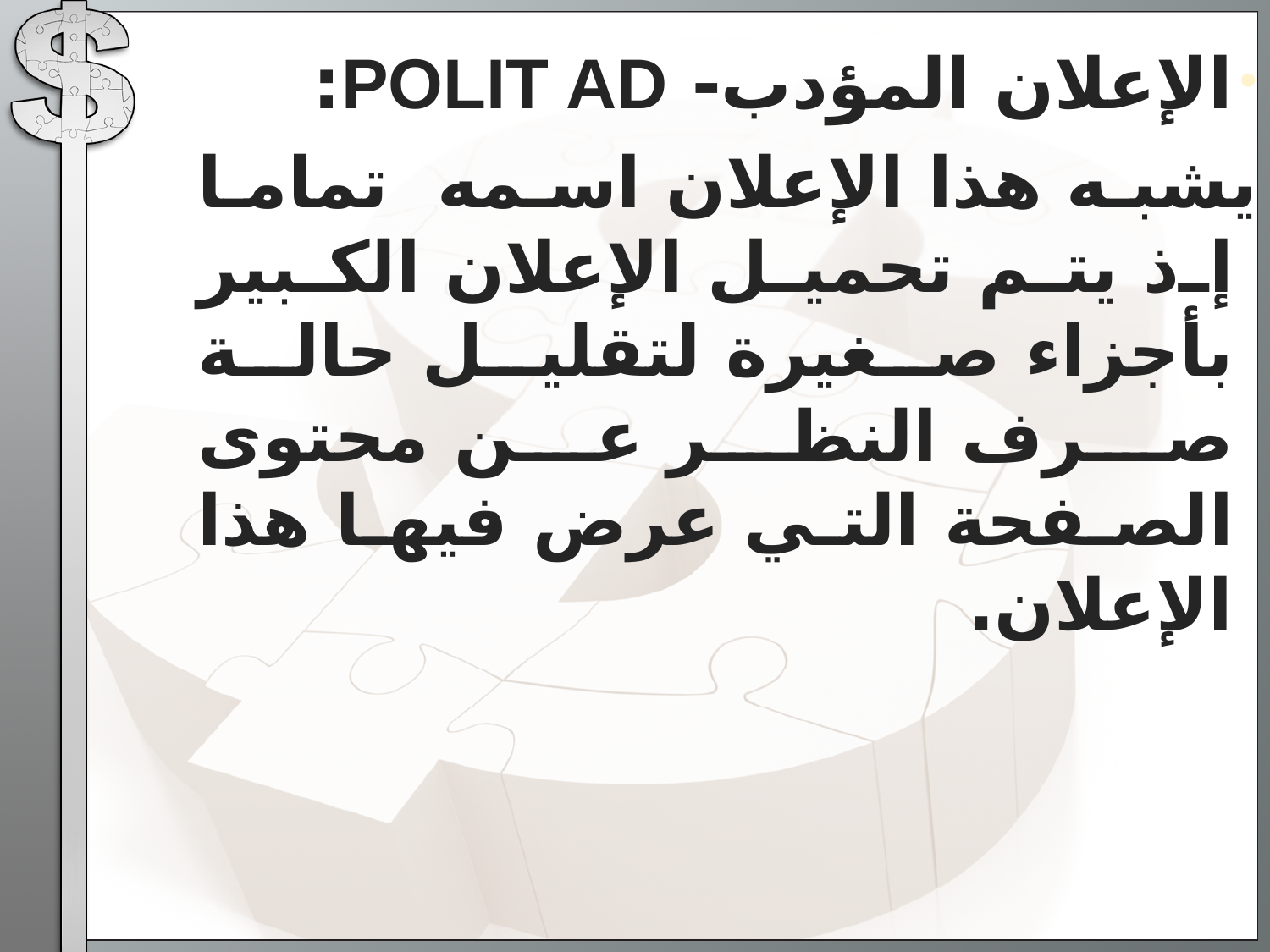

الإعلان المؤدب- POLIT AD:
يشبه هذا الإعلان اسمه  تماما إذ يتم تحميل الإعلان الكبير بأجزاء صغيرة لتقليل حالة صرف النظر عن محتوى الصفحة التي عرض فيها هذا الإعلان.